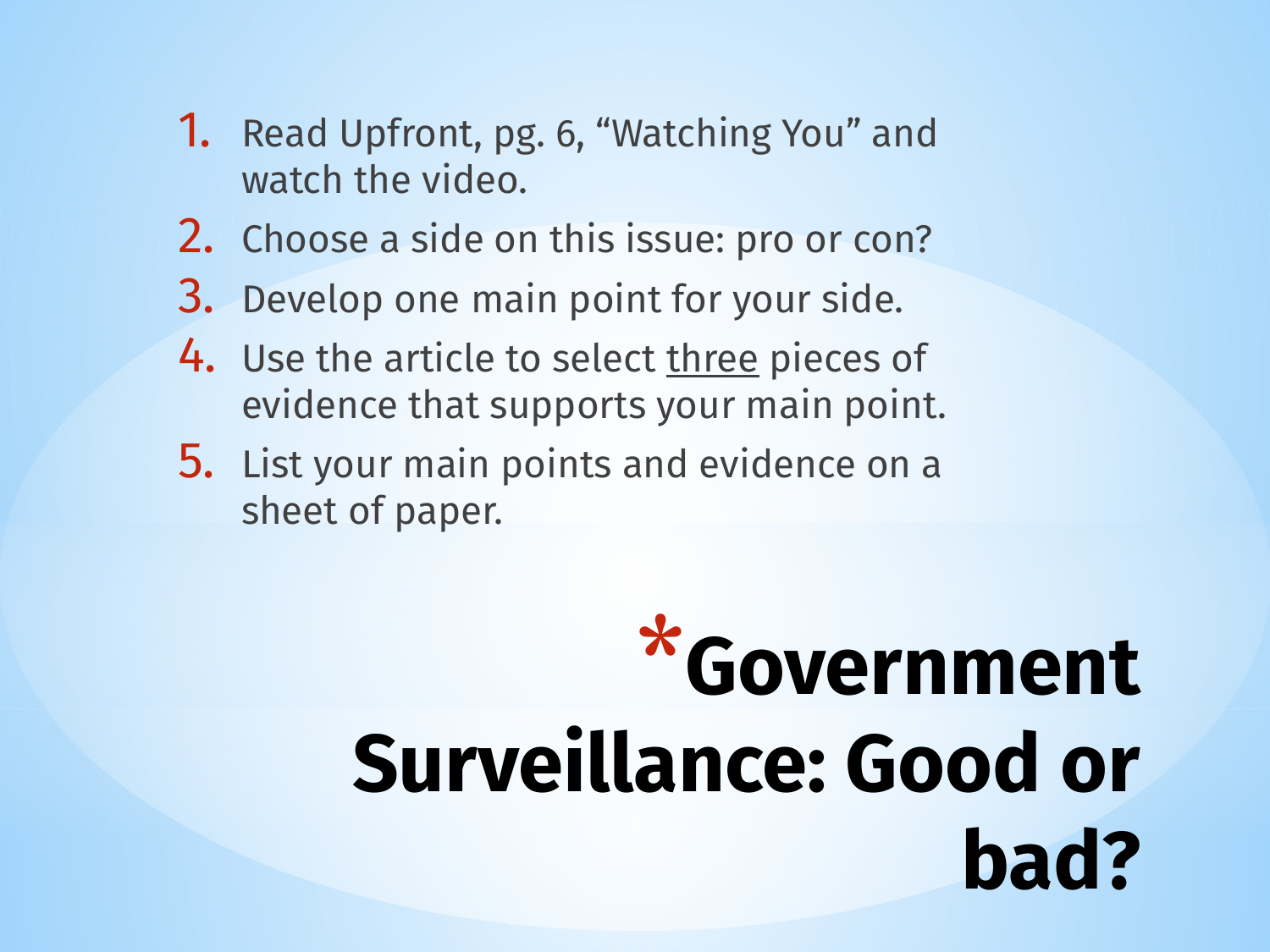

Read Upfront, pg. 6, “Watching You” and watch the video.
Choose a side on this issue: pro or con?
Develop one main point for your side.
Use the article to select three pieces of evidence that supports your main point.
List your main points and evidence on a sheet of paper.
# Government Surveillance: Good or bad?